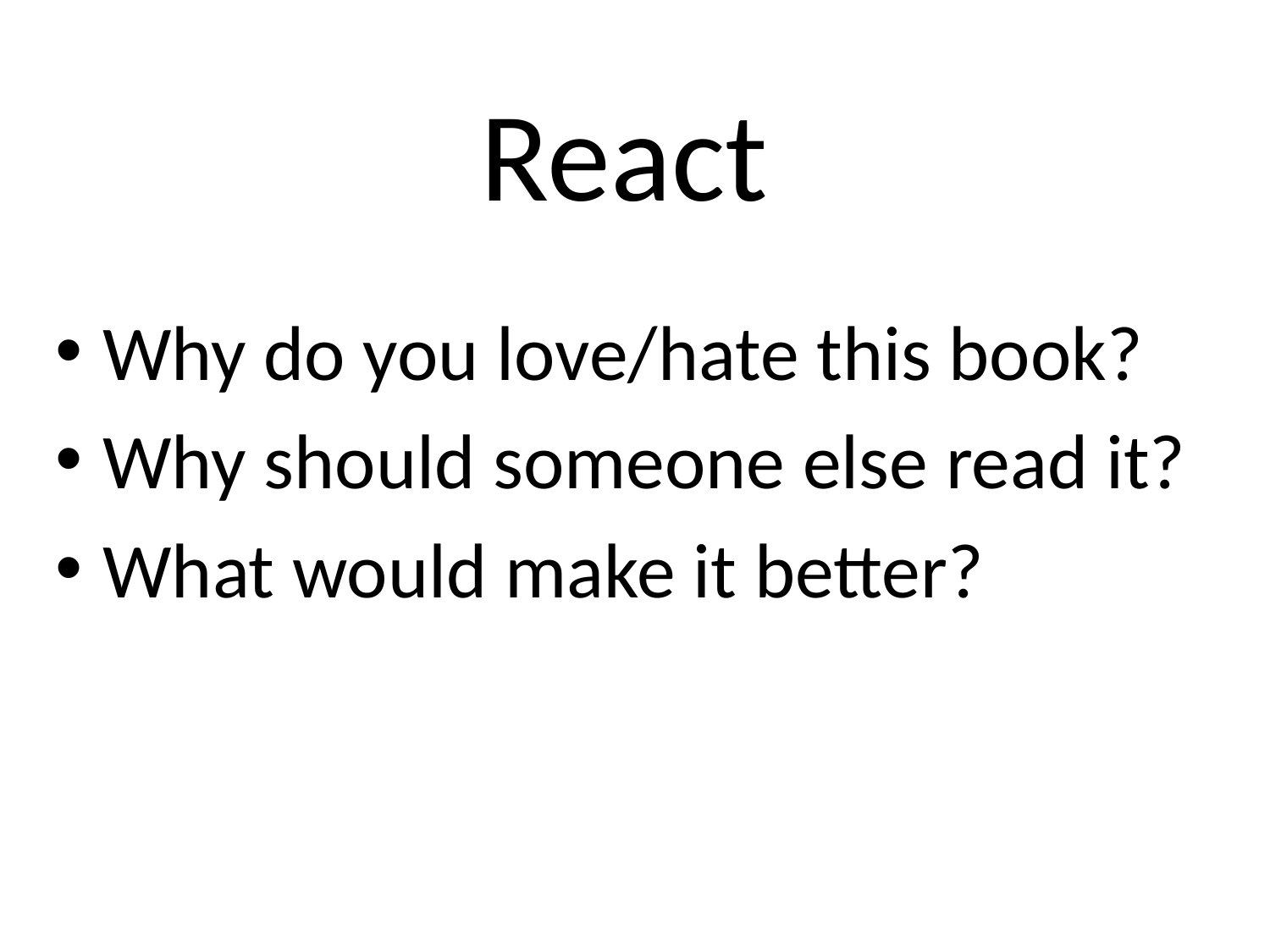

# React
Why do you love/hate this book?
Why should someone else read it?
What would make it better?